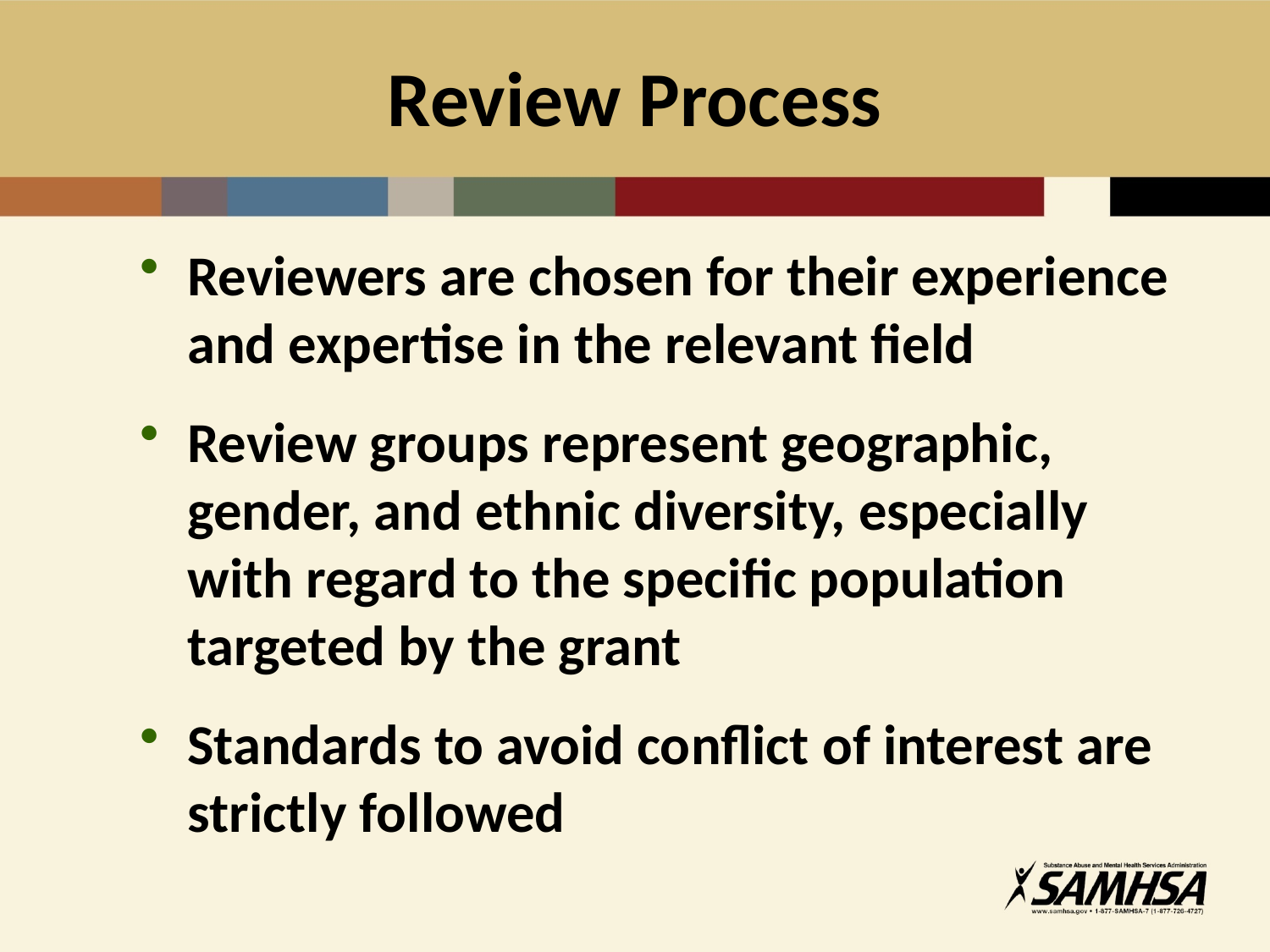

# Review Process
Reviewers are chosen for their experience and expertise in the relevant field
Review groups represent geographic, gender, and ethnic diversity, especially with regard to the specific population targeted by the grant
Standards to avoid conflict of interest are strictly followed